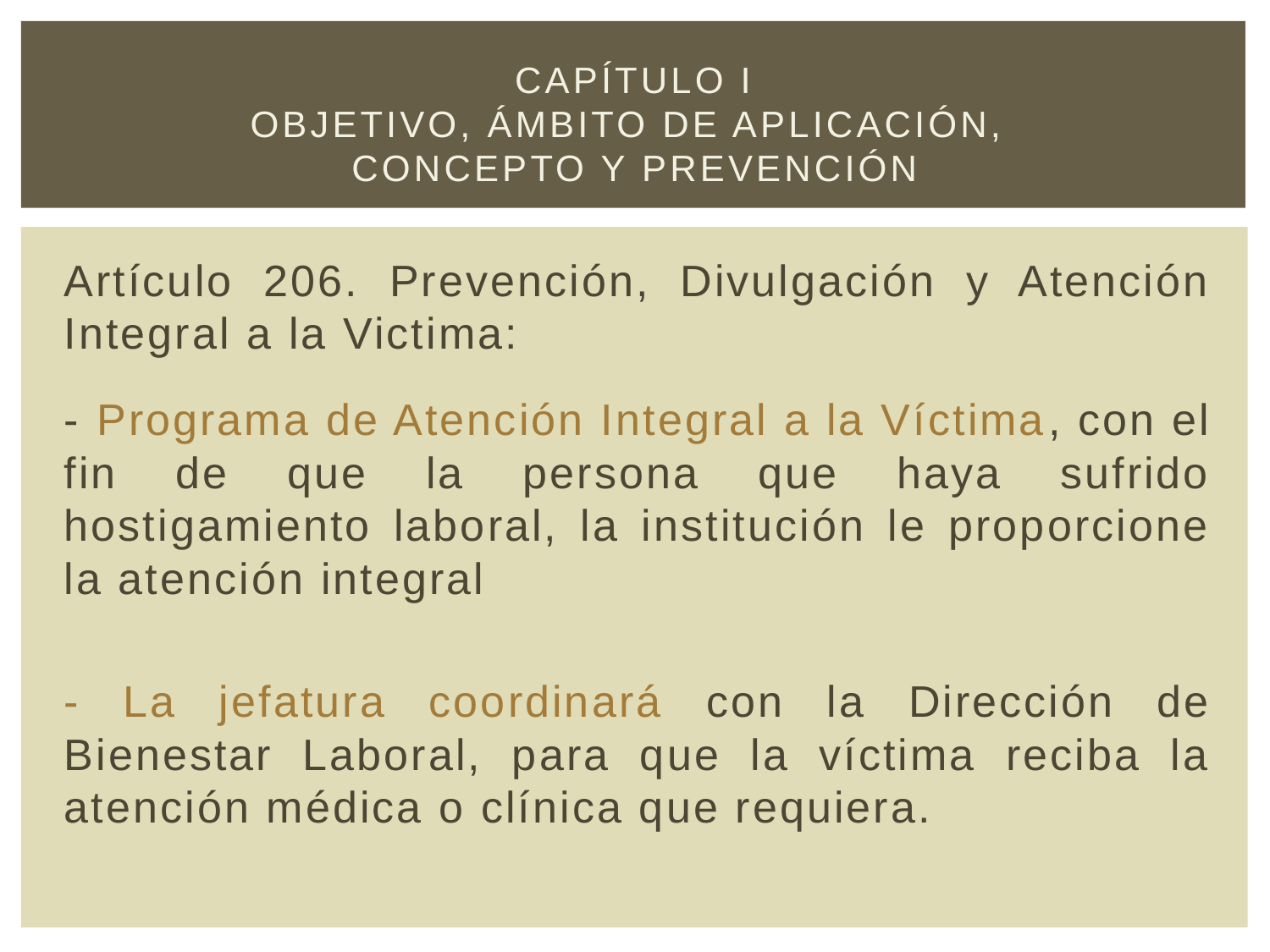

# Capítulo I Objetivo, ámbito de aplicación, concepto y prevención
Artículo 206. Prevención, Divulgación y Atención Integral a la Victima:

- Programa de Atención Integral a la Víctima, con el fin de que la persona que haya sufrido hostigamiento laboral, la institución le proporcione la atención integral

- La jefatura coordinará con la Dirección de Bienestar Laboral, para que la víctima reciba la atención médica o clínica que requiera.